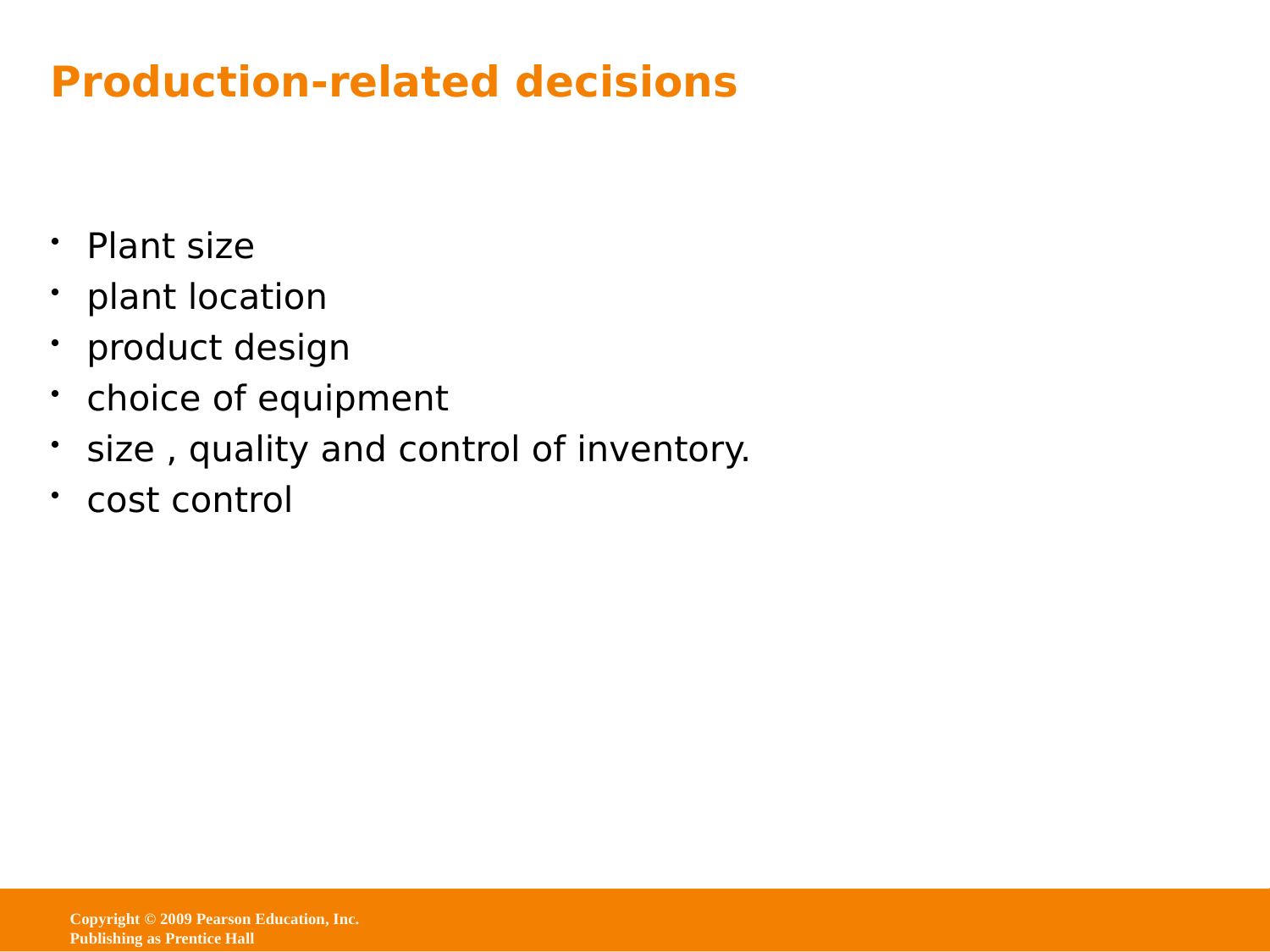

# Production-related decisions
Plant size
plant location
product design
choice of equipment
size , quality and control of inventory.
cost control